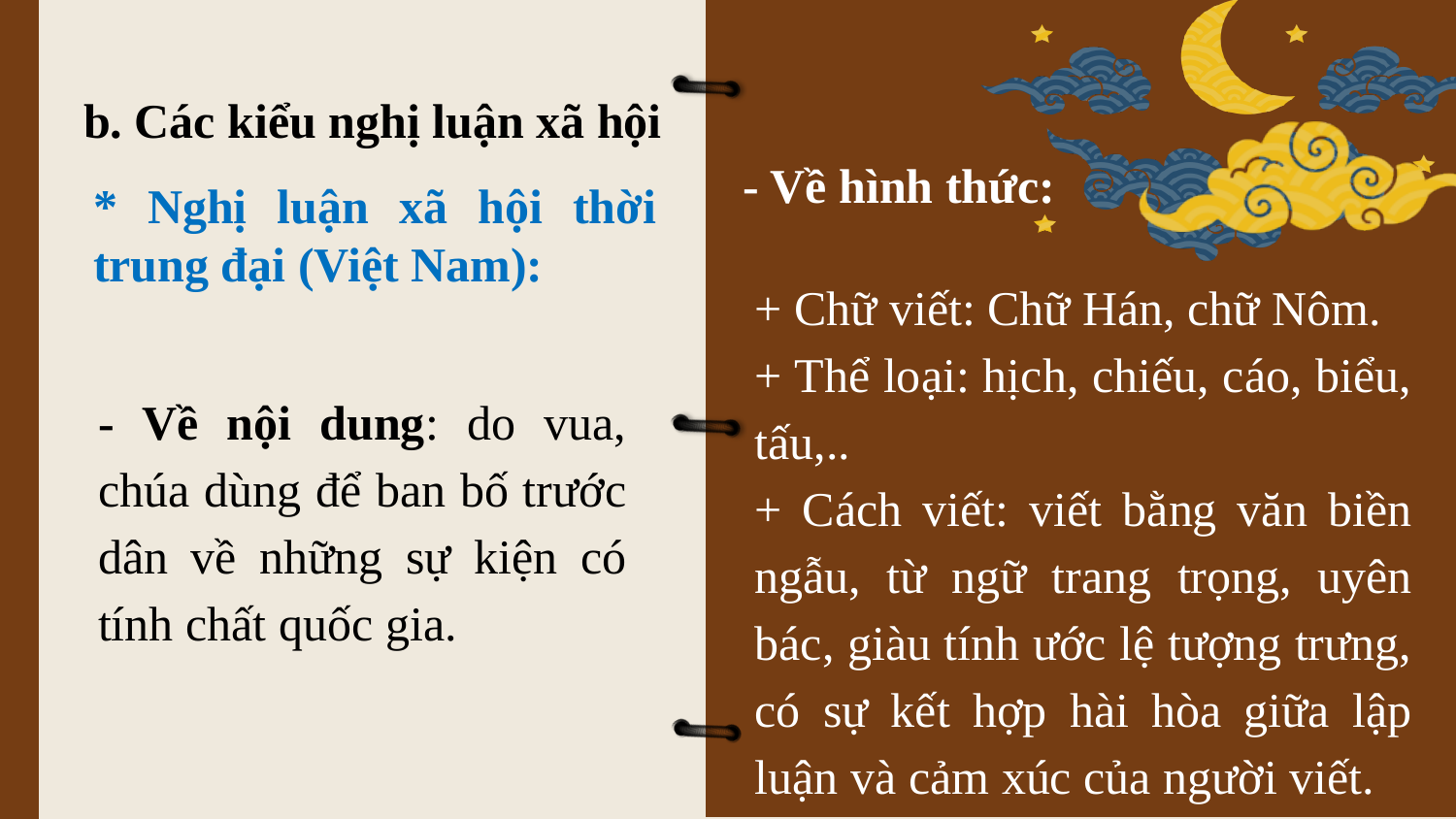

b. Các kiểu nghị luận xã hội

- Về hình thức:
* Nghị luận xã hội thời trung đại (Việt Nam):
+ Chữ viết: Chữ Hán, chữ Nôm.
+ Thể loại: hịch, chiếu, cáo, biểu, tấu,..
+ Cách viết: viết bằng văn biền ngẫu, từ ngữ trang trọng, uyên bác, giàu tính ước lệ tượng trưng, có sự kết hợp hài hòa giữa lập luận và cảm xúc của người viết.
- Về nội dung: do vua, chúa dùng để ban bố trước dân về những sự kiện có tính chất quốc gia.